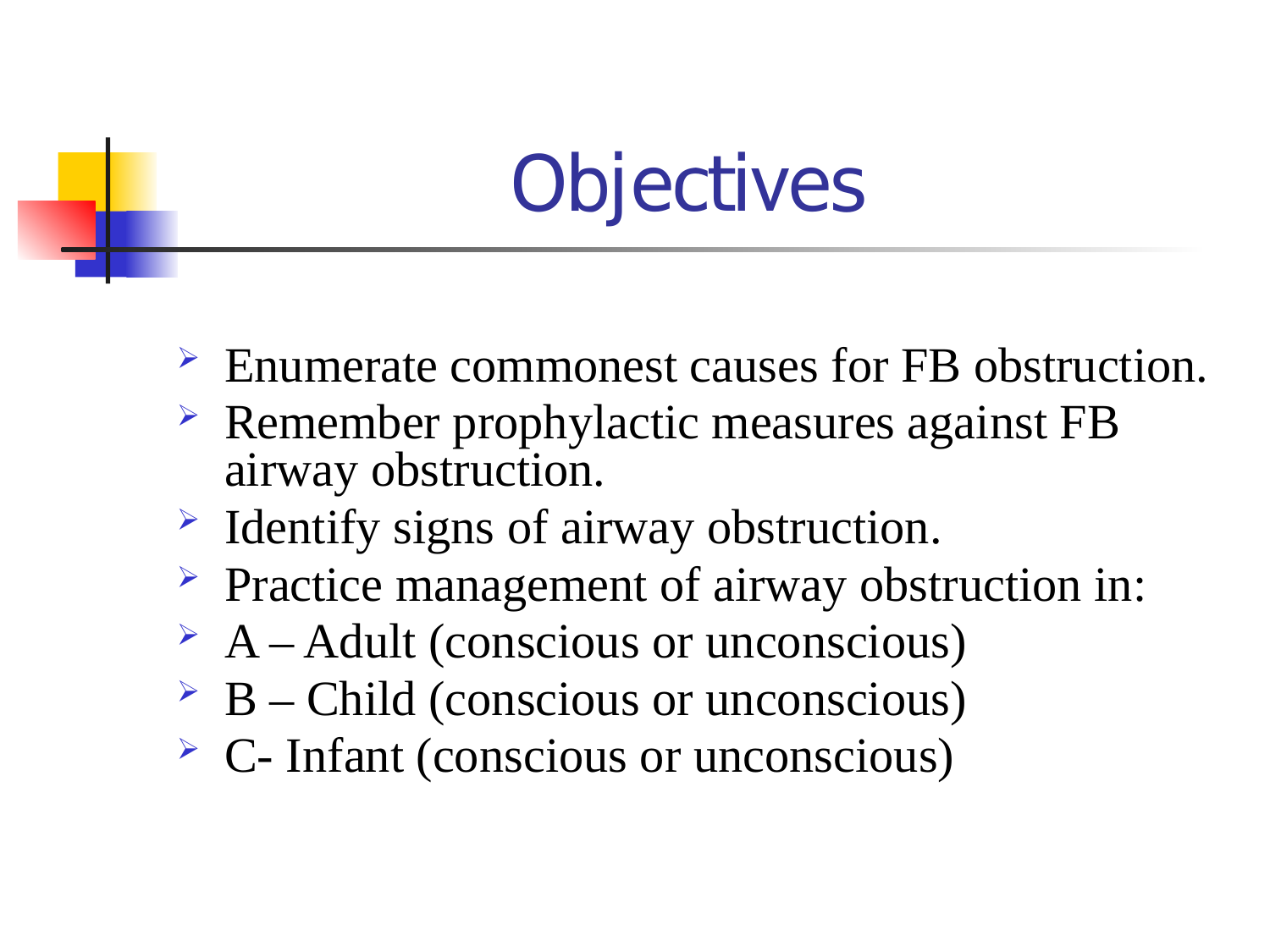

# Objectives

Enumerate commonest causes for FB obstruction.
Remember prophylactic measures against FB airway obstruction.
Identify signs of airway obstruction.
Practice management of airway obstruction in:
A – Adult (conscious or unconscious)
B – Child (conscious or unconscious)
C- Infant (conscious or unconscious)